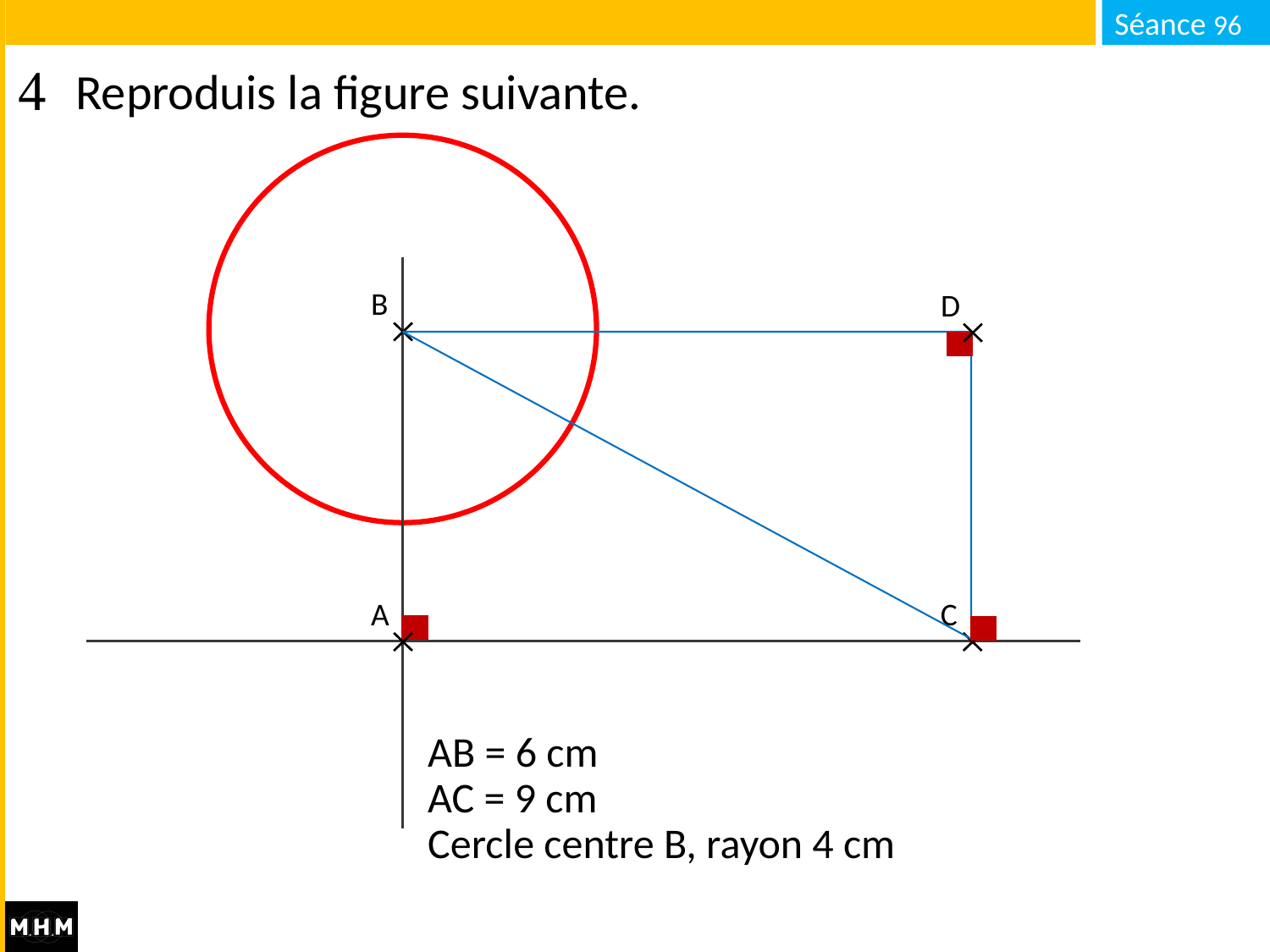

# Reproduis la figure suivante.

B

D

A

C

AB = 6 cm
AC = 9 cm
Cercle centre B, rayon 4 cm